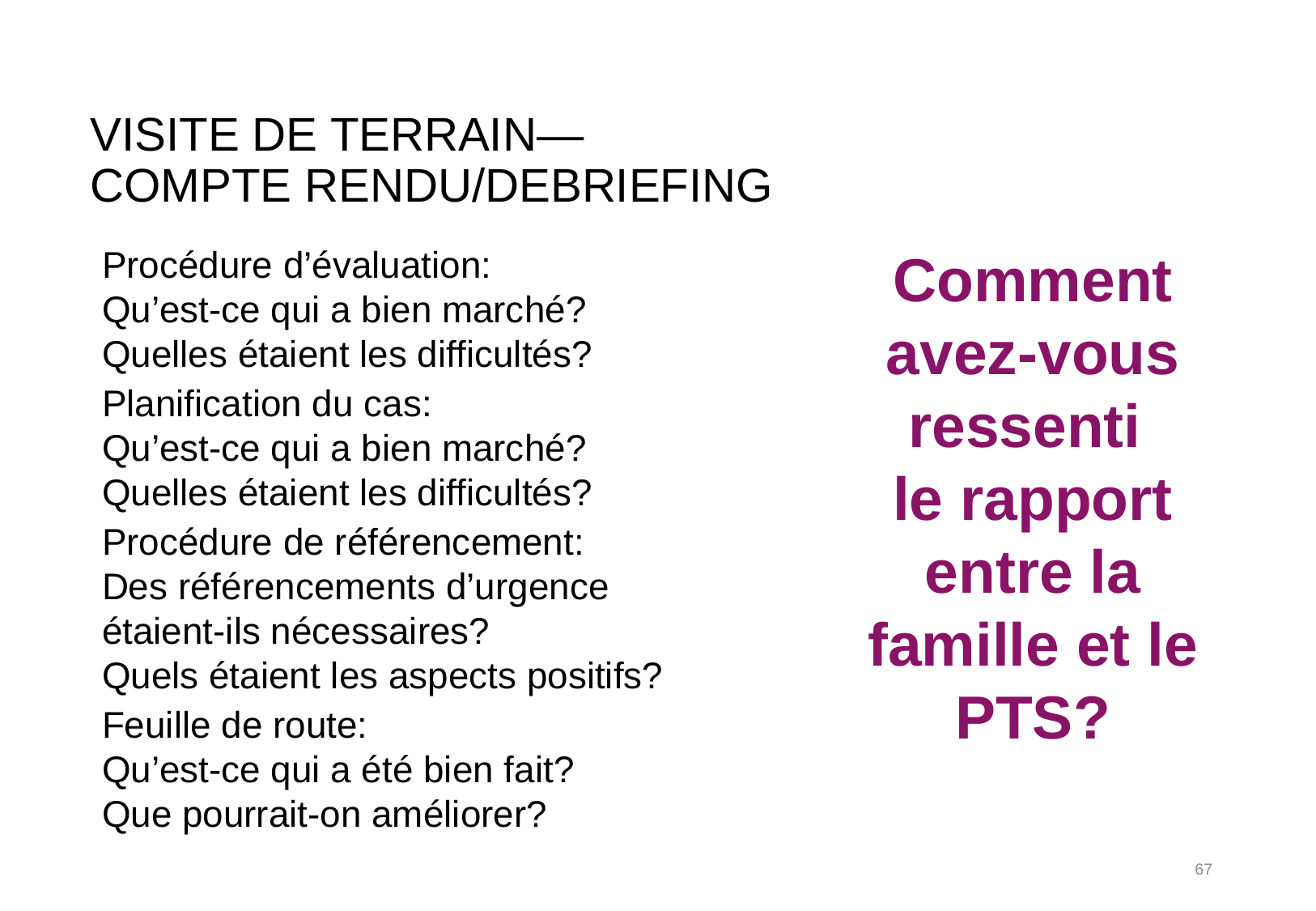

# Visite de terrain— Compte rendu/Debriefing
Procédure d’évaluation:
Qu’est-ce qui a bien marché?
Quelles étaient les difficultés?
Planification du cas:
Qu’est-ce qui a bien marché?
Quelles étaient les difficultés?
Procédure de référencement:
Des référencements d’urgence
étaient-ils nécessaires?
Quels étaient les aspects positifs?
Feuille de route:
Qu’est-ce qui a été bien fait?
Que pourrait-on améliorer?
Comment avez-vous ressenti
le rapport entre la famille et le PTS?
67